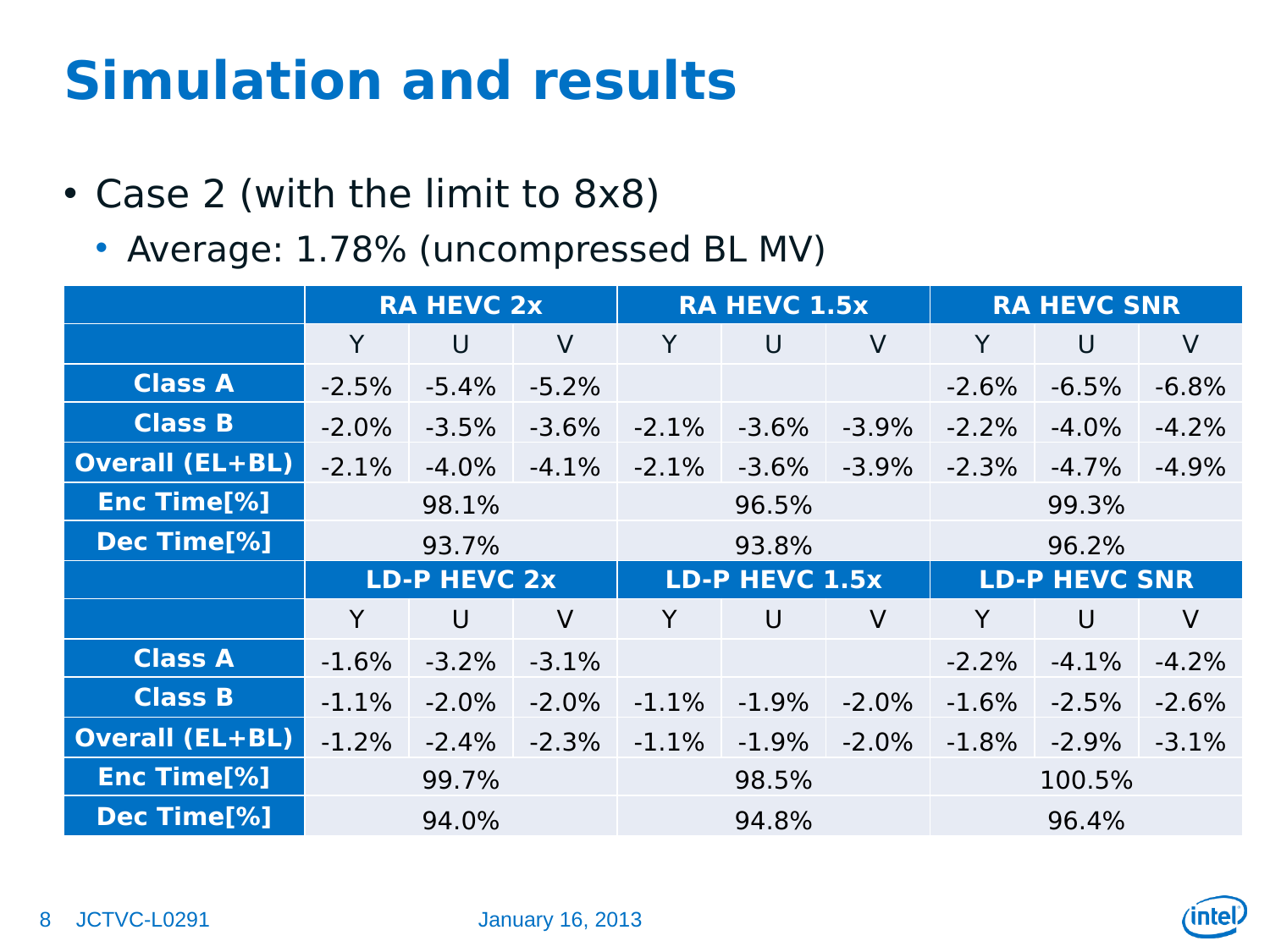

# Simulation and results
Case 2 (with the limit to 8x8)
Average: 1.78% (uncompressed BL MV)
|  | RA HEVC 2x |  |  | RA HEVC 1.5x |  |  | RA HEVC SNR |  |  |
| --- | --- | --- | --- | --- | --- | --- | --- | --- | --- |
|  | Y | U | V | Y | U | V | Y | U | V |
| Class A | -2.5% | -5.4% | -5.2% |  |  |  | -2.6% | -6.5% | -6.8% |
| Class B | -2.0% | -3.5% | -3.6% | -2.1% | -3.6% | -3.9% | -2.2% | -4.0% | -4.2% |
| Overall (EL+BL) | -2.1% | -4.0% | -4.1% | -2.1% | -3.6% | -3.9% | -2.3% | -4.7% | -4.9% |
| Enc Time[%] | 98.1% |  |  | 96.5% |  |  | 99.3% |  |  |
| Dec Time[%] | 93.7% |  |  | 93.8% |  |  | 96.2% |  |  |
|  | LD-P HEVC 2x |  |  | LD-P HEVC 1.5x |  |  | LD-P HEVC SNR |  |  |
|  | Y | U | V | Y | U | V | Y | U | V |
| Class A | -1.6% | -3.2% | -3.1% |  |  |  | -2.2% | -4.1% | -4.2% |
| Class B | -1.1% | -2.0% | -2.0% | -1.1% | -1.9% | -2.0% | -1.6% | -2.5% | -2.6% |
| Overall (EL+BL) | -1.2% | -2.4% | -2.3% | -1.1% | -1.9% | -2.0% | -1.8% | -2.9% | -3.1% |
| Enc Time[%] | 99.7% |  |  | 98.5% |  |  | 100.5% |  |  |
| Dec Time[%] | 94.0% |  |  | 94.8% |  |  | 96.4% |  |  |
8
JCTVC-L0291
January 16, 2013